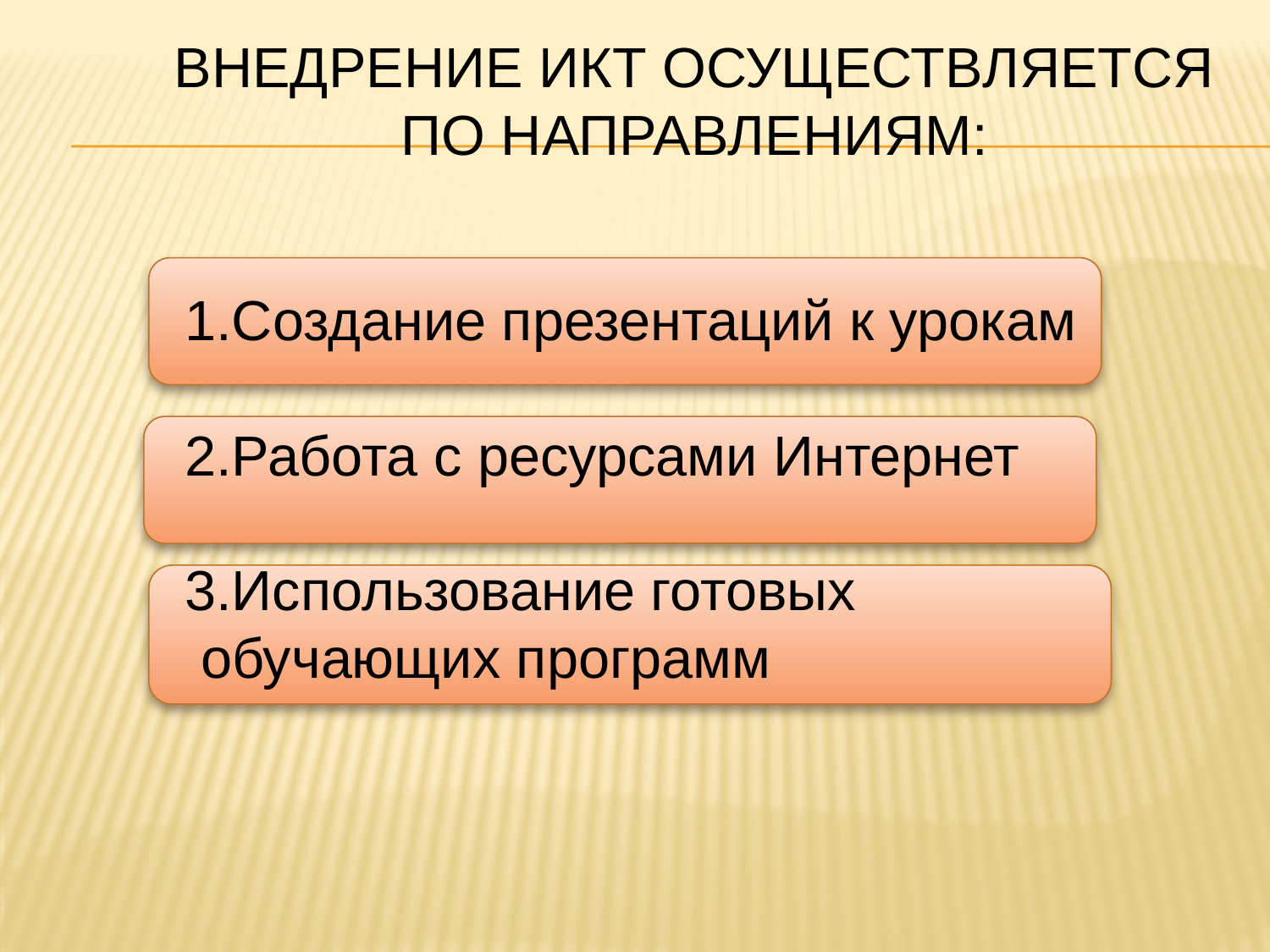

# Внедрение ИКТ осуществляется по направлениям:

1.Создание презентаций к урокам

2.Работа с ресурсами Интернет

3.Использование готовых
 обучающих программ